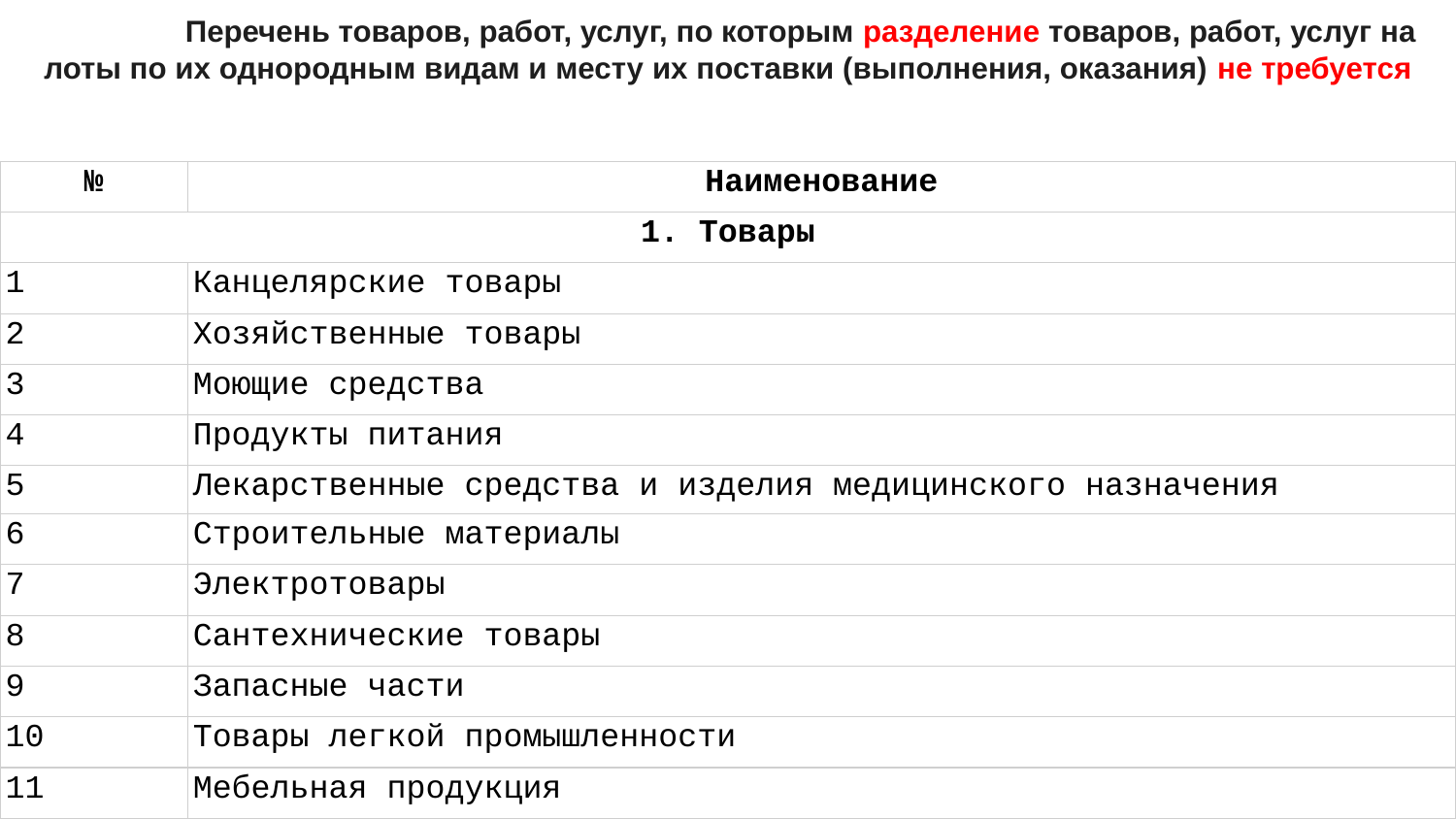

Перечень товаров, работ, услуг, по которым разделение товаров, работ, услуг на лоты по их однородным видам и месту их поставки (выполнения, оказания) не требуется

| № | Наименование |
| --- | --- |
| 1. Товары |  |
| 1 | Канцелярские товары |
| 2 | Хозяйственные товары |
| 3 | Моющие средства |
| 4 | Продукты питания |
| 5 | Лекарственные средства и изделия медицинского назначения |
| 6 | Строительные материалы |
| 7 | Электротовары |
| 8 | Сантехнические товары |
| 9 | Запасные части |
| 10 | Товары легкой промышленности |
| 11 | Мебельная продукция |
| Приложение 2 к Правилам осуществления государственных закупок |
| --- |
41